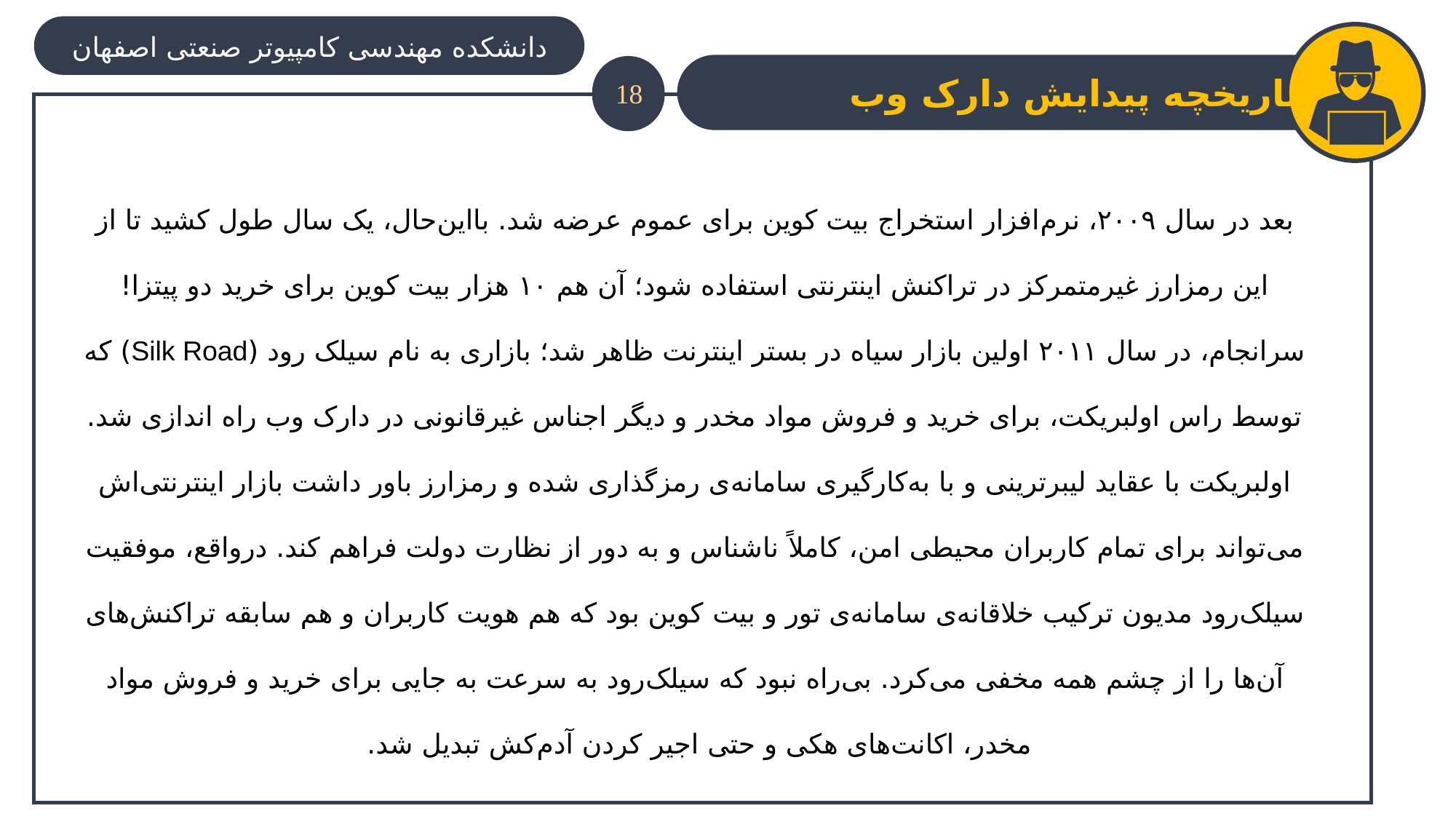

دانشکده مهندسی کامپیوتر صنعتی اصفهان
تاریخچه پیدایش دارک وب
18
بعد در سال ۲۰۰۹، نرم‌افزار استخراج بیت کوین برای عموم عرضه شد. بااین‌حال، یک سال طول کشید تا از این رمزارز غیرمتمرکز در تراکنش اینترنتی استفاده شود؛‌ آن هم ۱۰ هزار بیت کوین برای خرید دو پیتزا!
سرانجام، در سال ۲۰۱۱ اولین بازار سیاه در بستر اینترنت ظاهر شد؛ بازاری به نام سیلک‌ رود (Silk Road) که توسط راس اولبریکت، برای خرید و فروش مواد مخدر و دیگر اجناس غیرقانونی در دارک وب راه اندازی شد. اولبریکت با عقاید لیبرترینی و با به‌کارگیری سامانه‌ی رمزگذاری شده و رمزارز باور داشت بازار اینترنتی‌اش می‌تواند برای تمام کاربران محیطی امن،‌ کاملاً ناشناس و به دور از نظارت دولت فراهم کند. درواقع، موفقیت سیلک‌رود مدیون ترکیب خلاقانه‌ی سامانه‌ی تور و بیت‌ کوین بود که هم هویت کاربران و هم سابقه تراکنش‌های آن‌ها را از چشم همه مخفی می‌کرد. بی‌راه نبود که سیلک‌رود به سرعت به جایی برای خرید و فروش مواد مخدر، اکانت‌های هکی و حتی اجیر کردن آدم‌کش تبدیل شد.